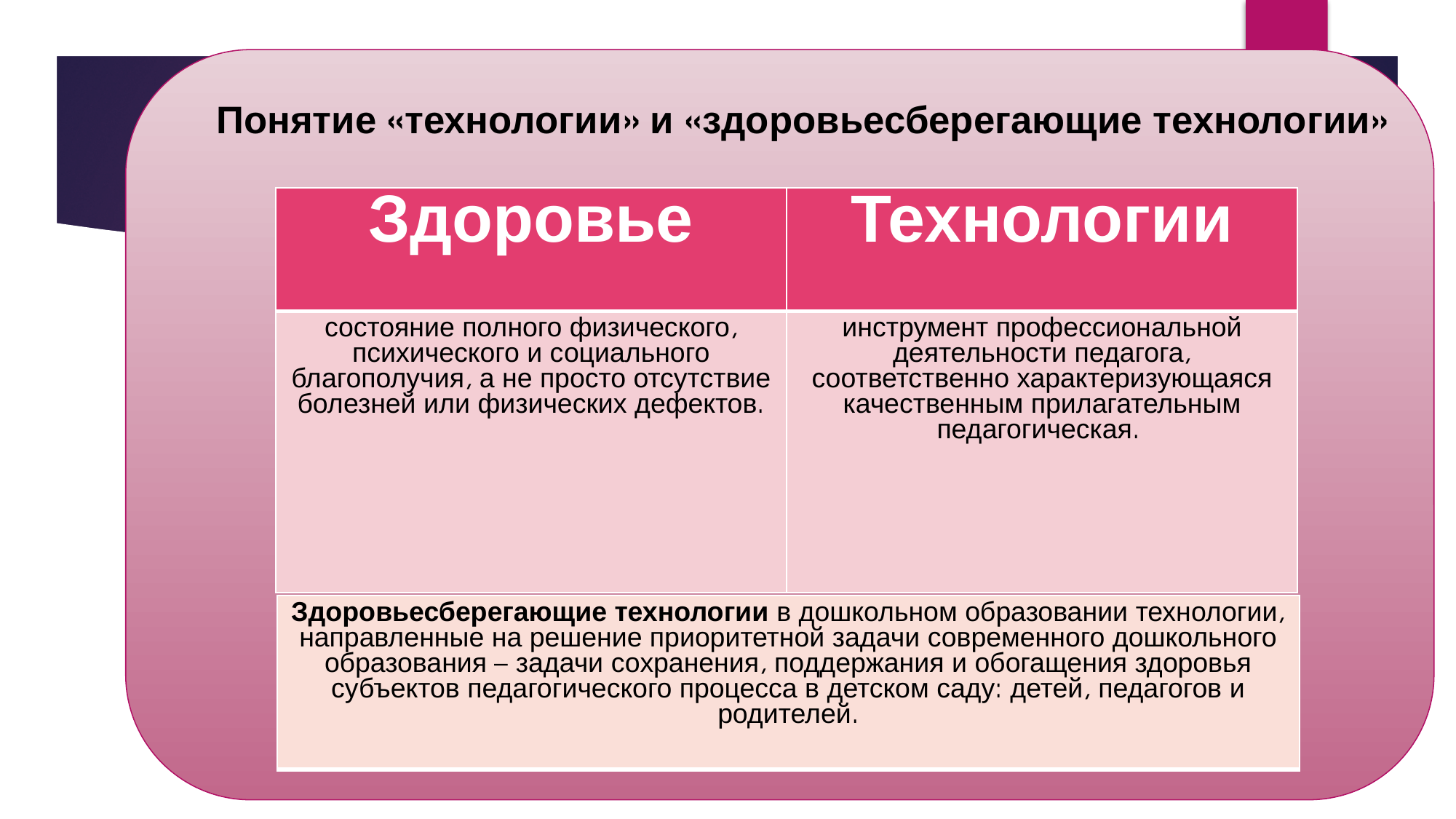

# Понятие «технологии» и «здоровьесберегающие технологии»
| Здоровье | Технологии |
| --- | --- |
| состояние полного физического, психического и социального благополучия, а не просто отсутствие болезней или физических дефектов. | инструмент профессиональной деятельности педагога, соответственно характеризующаяся качественным прилагательным педагогическая. |
| Здоровьесберегающие технологии в дошкольном образовании технологии, направленные на решение приоритетной задачи современного дошкольного образования – задачи сохранения, поддержания и обогащения здоровья субъектов педагогического процесса в детском саду: детей, педагогов и родителей. |
| --- |